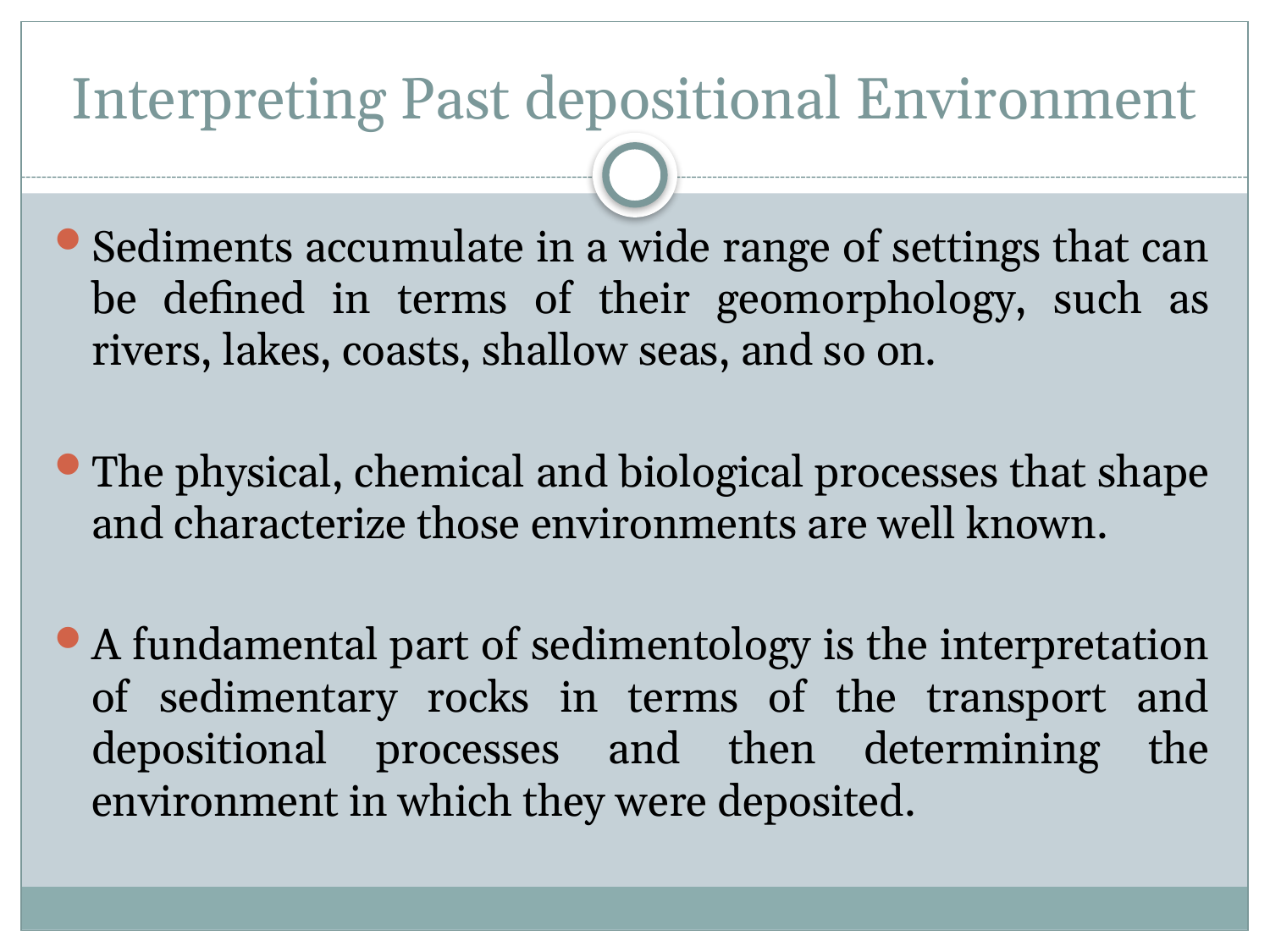

# Interpreting Past depositional Environment
Sediments accumulate in a wide range of settings that can be defined in terms of their geomorphology, such as rivers, lakes, coasts, shallow seas, and so on.

The physical, chemical and biological processes that shape and characterize those environments are well known.

A fundamental part of sedimentology is the interpretation of sedimentary rocks in terms of the transport and depositional processes and then determining the environment in which they were deposited.